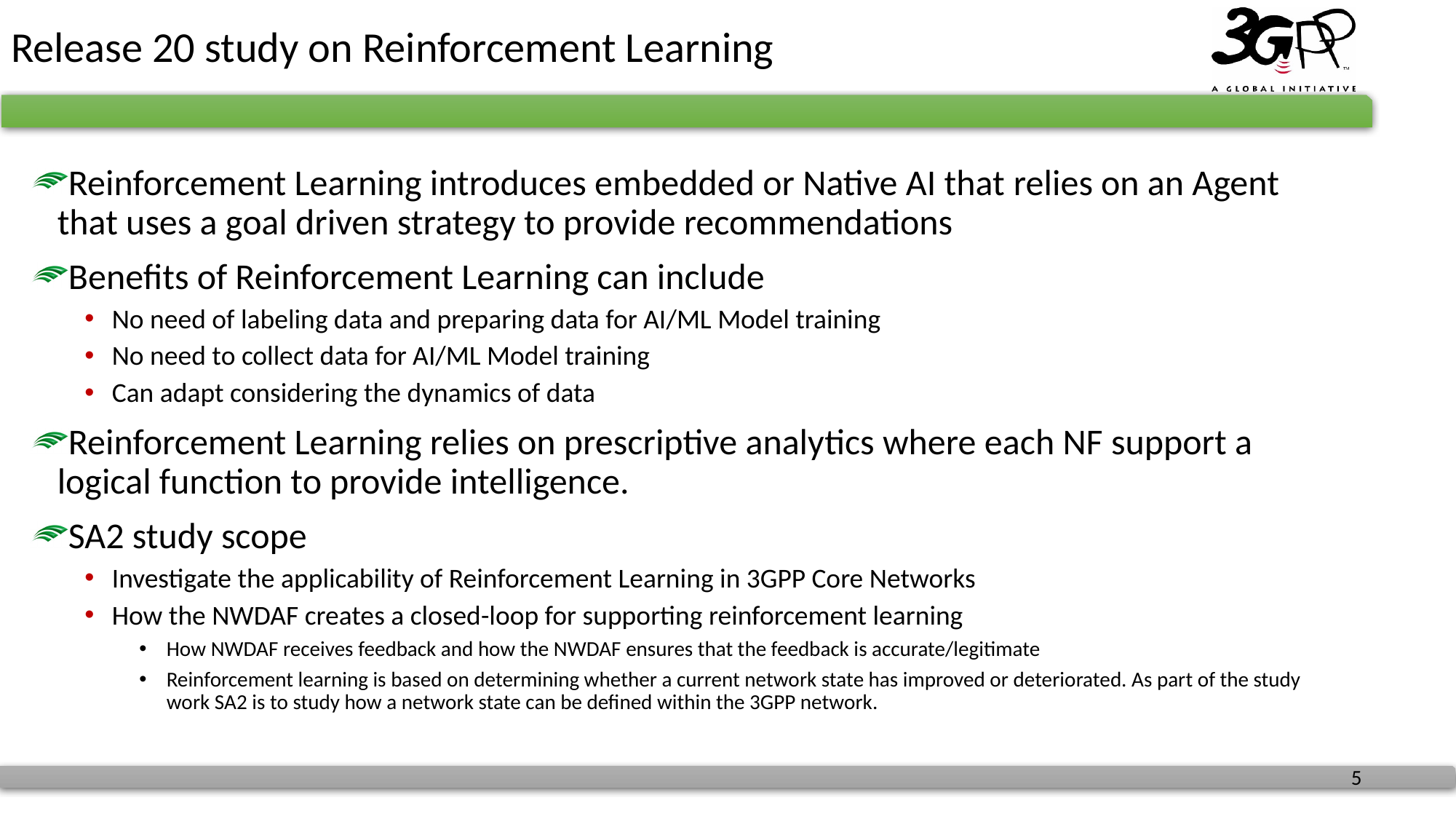

Release 20 study on Reinforcement Learning
Reinforcement Learning introduces embedded or Native AI that relies on an Agent that uses a goal driven strategy to provide recommendations
Benefits of Reinforcement Learning can include
No need of labeling data and preparing data for AI/ML Model training
No need to collect data for AI/ML Model training
Can adapt considering the dynamics of data
Reinforcement Learning relies on prescriptive analytics where each NF support a logical function to provide intelligence.
SA2 study scope
Investigate the applicability of Reinforcement Learning in 3GPP Core Networks
How the NWDAF creates a closed-loop for supporting reinforcement learning
How NWDAF receives feedback and how the NWDAF ensures that the feedback is accurate/legitimate
Reinforcement learning is based on determining whether a current network state has improved or deteriorated. As part of the study work SA2 is to study how a network state can be defined within the 3GPP network.